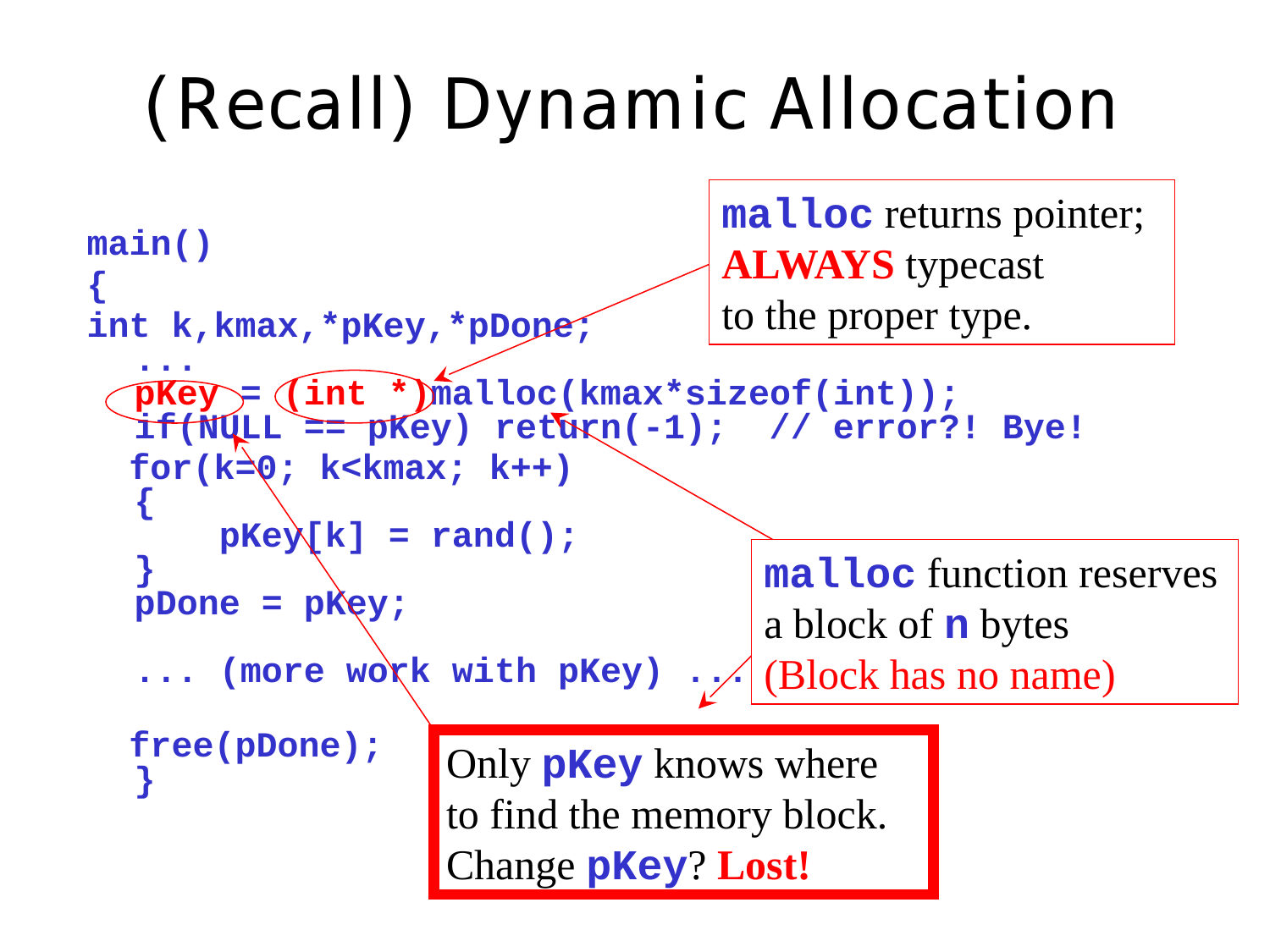

# (Recall) Dynamic Allocation
malloc returns pointer; ALWAYS typecast
to the proper type.
main()
{
int k,kmax,*pKey,*pDone;
...
pKey = (int *)malloc(kmax*sizeof(int));
if(NULL == pKey) return(-1);	// error?! Bye!
  for(k=0; k<kmax; k++)
{
    pKey[k] = rand();
}
pDone = pKey;
... (more work with pKey) ...
  free(pDone);
}

malloc function reserves a block of n bytes
(Block has no name)

Only pKey knows where to find the memory block.  Change pKey? Lost!